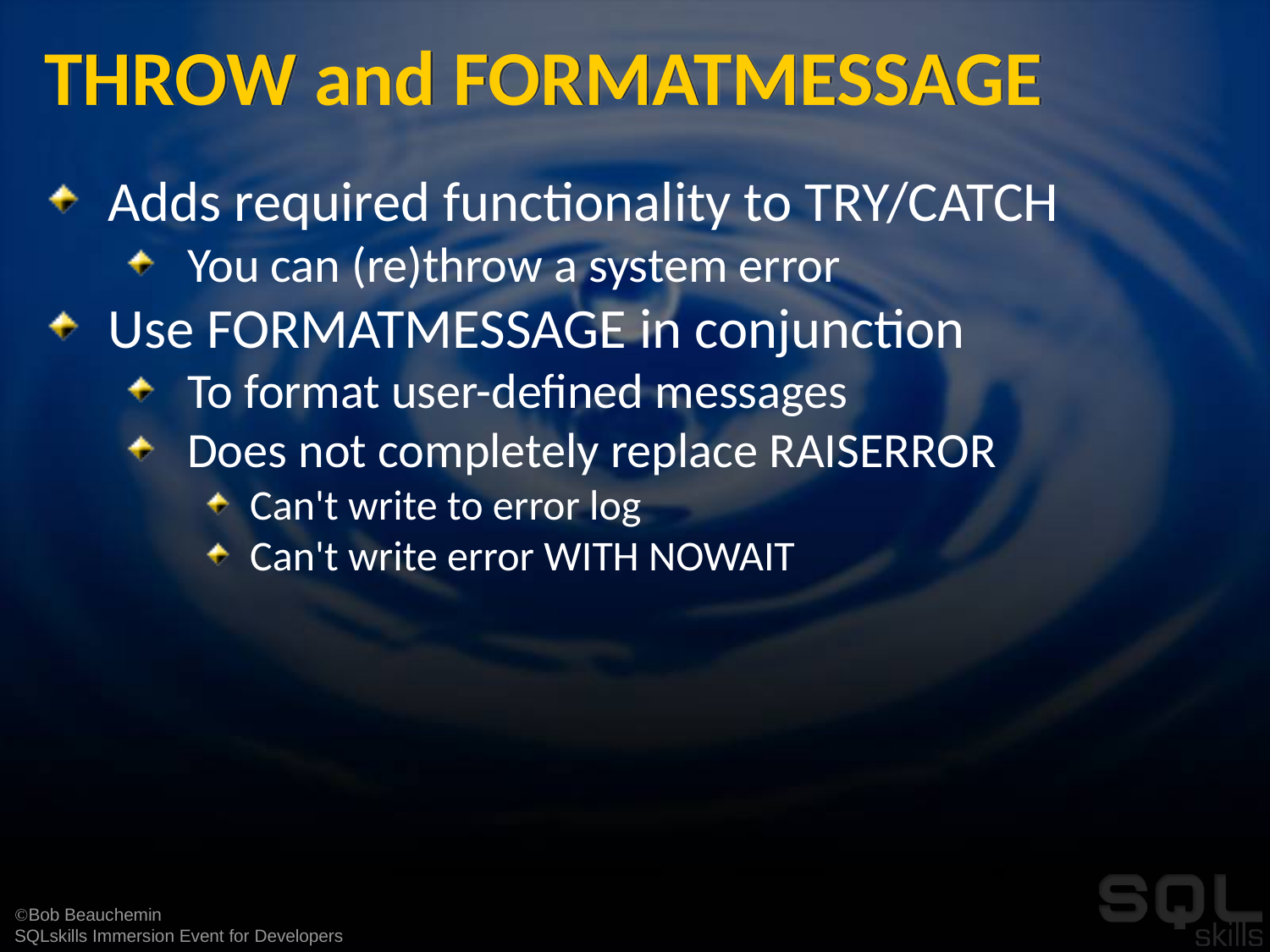

# THROW and FORMATMESSAGE
Adds required functionality to TRY/CATCH
You can (re)throw a system error
Use FORMATMESSAGE in conjunction
To format user-defined messages
Does not completely replace RAISERROR
Can't write to error log
Can't write error WITH NOWAIT